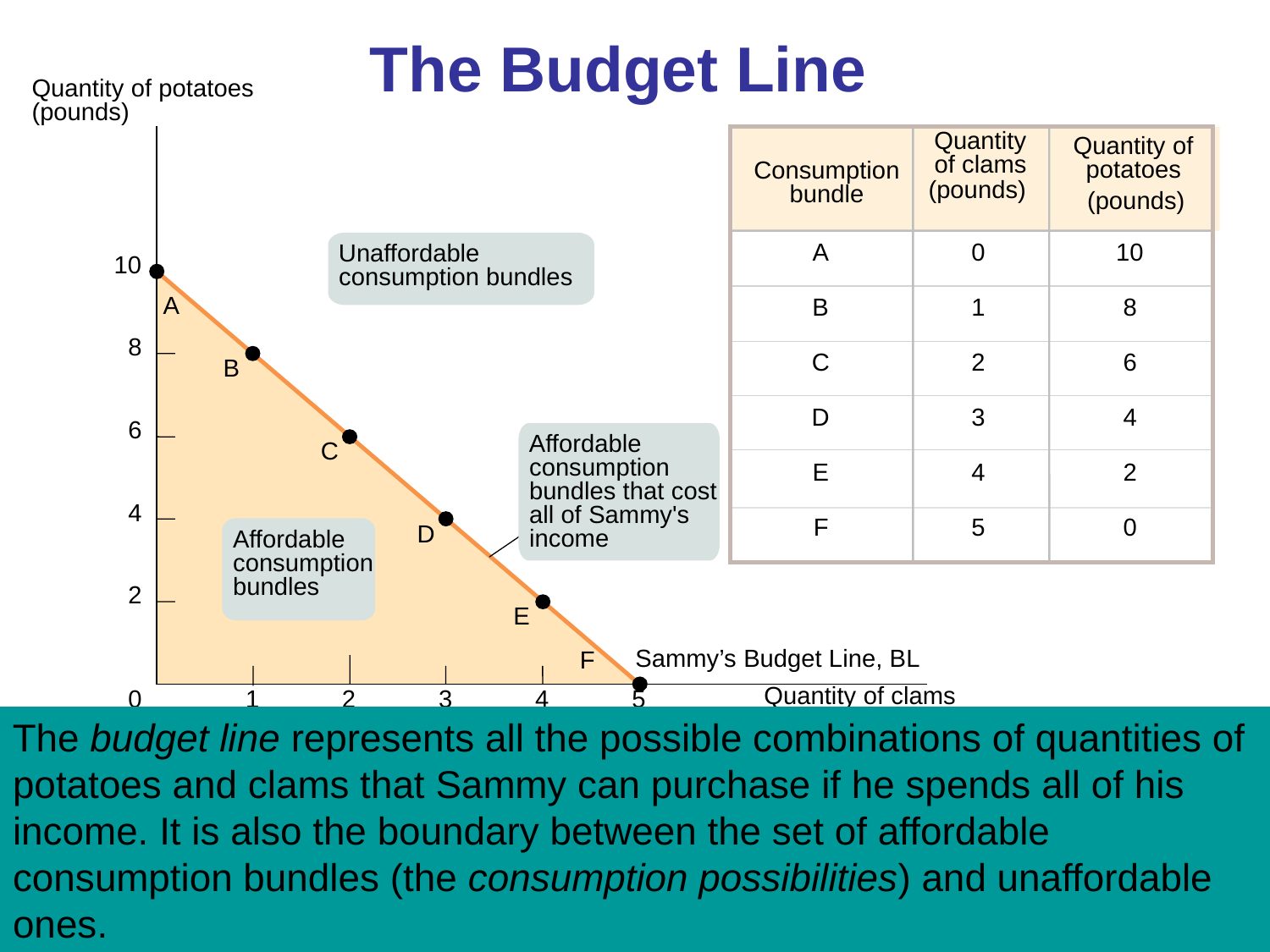

# The Budget Line
Quantity of potatoes
(pounds)

Quantity of clams
Quantity of potatoes
Consumption bundle
(pounds)
(pounds)

A
0
10

B
1
8

C
2
6

D
3
4

E
4
2

F
5
0

Unaffordable consumption bundles
10

A
8

B
6

Affordable consumption bundles that cost all of Sammy's income

C
4

D
Affordable consumption bundles
2

E
Sammy’s Budget Line, BL
F

Quantity of clams (pounds)
0
1
2
3
4
5
The budget line represents all the possible combinations of quantities of potatoes and clams that Sammy can purchase if he spends all of his income. It is also the boundary between the set of affordable consumption bundles (the consumption possibilities) and unaffordable ones.